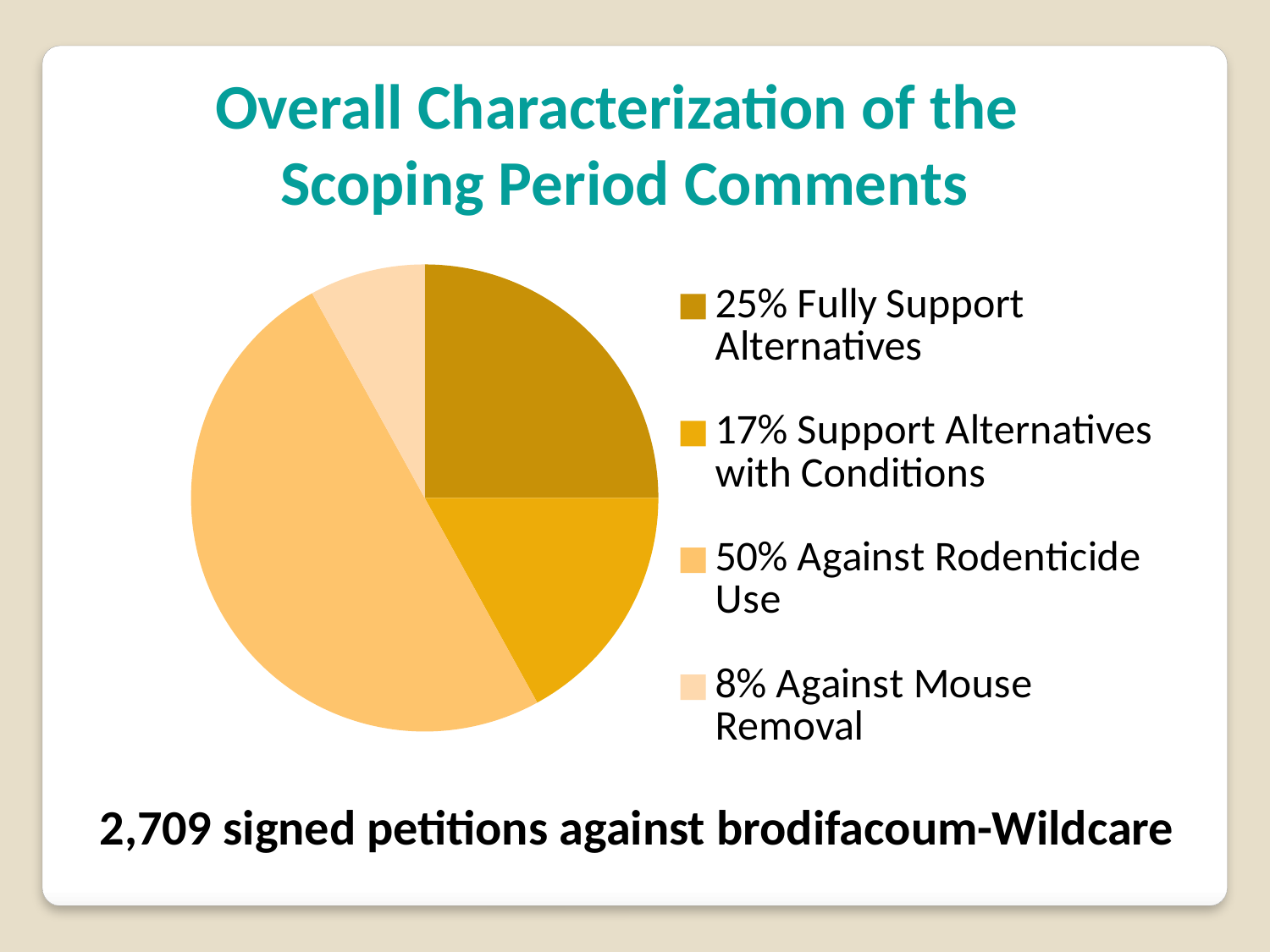

Overall Characterization of the
Scoping Period Comments

### Chart

| Category | Sales |
|---|---|
| 25% Fully Support Alternatives | 25.0 |
| 17% Support Alternatives with Conditions | 17.0 |
| 50% Against Rodenticide Use | 50.0 |
| 8% Against Mouse Removal | 8.0 |
2,709 signed petitions against brodifacoum-Wildcare